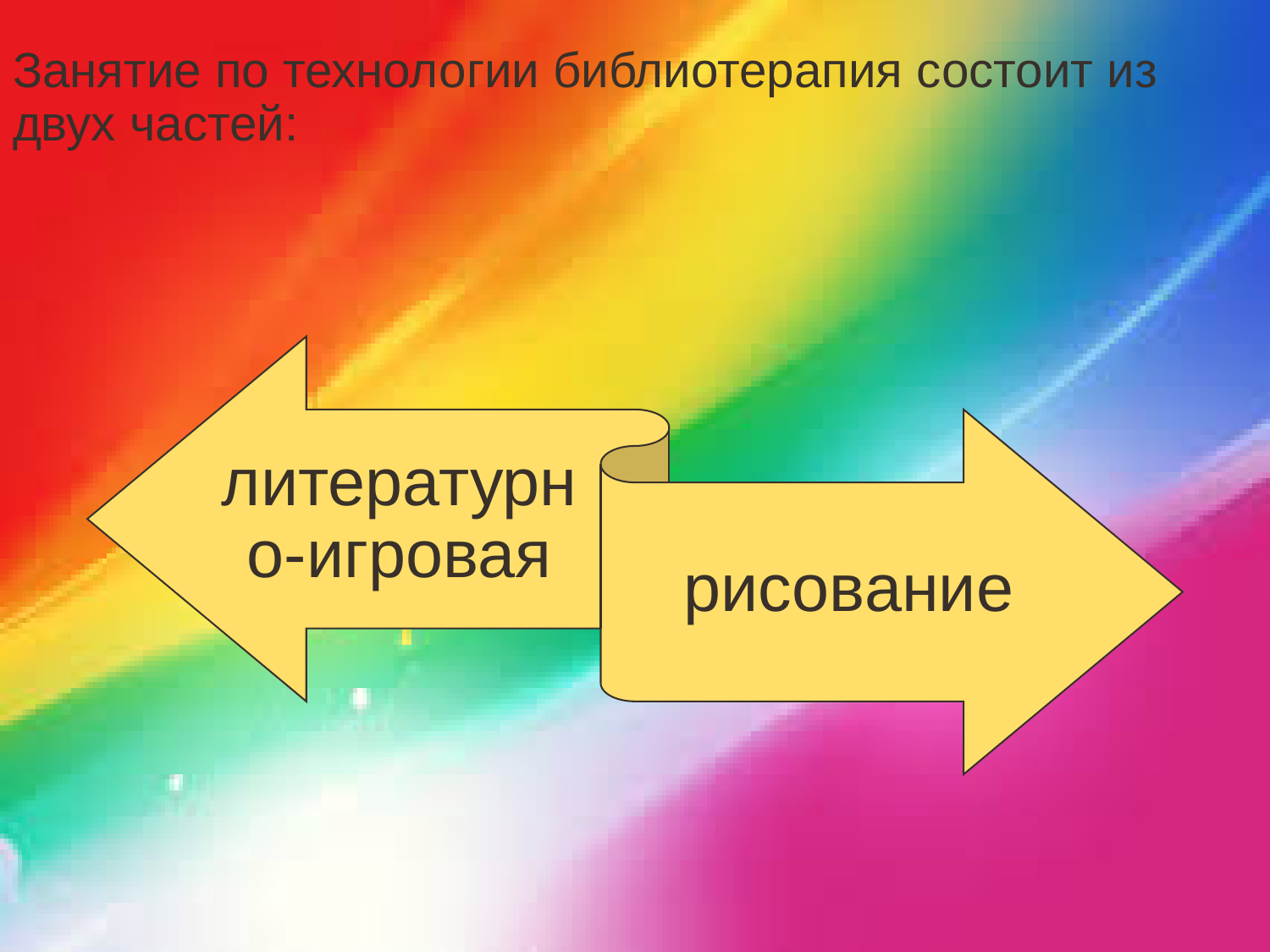

# Занятие по технологии библиотерапия состоит из двух частей:
литературно-игровая
рисование